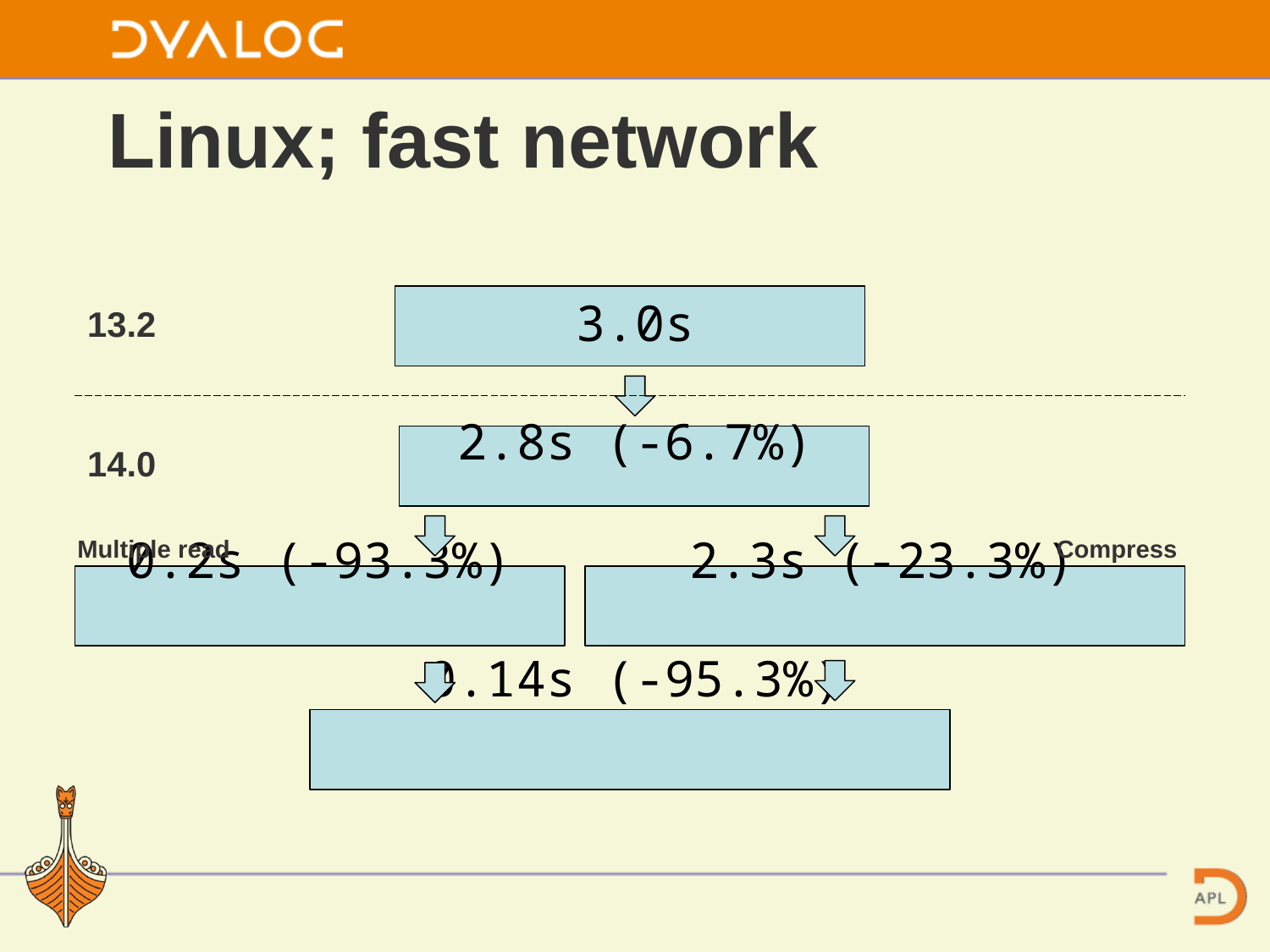

# Linux; fast network
3.0s

2.8s (-6.7%)

  0.2s (-93.3%)      2.3s (-23.3%)

0.14s (-95.3%)

13.2

14.0

Multiple read
Compress